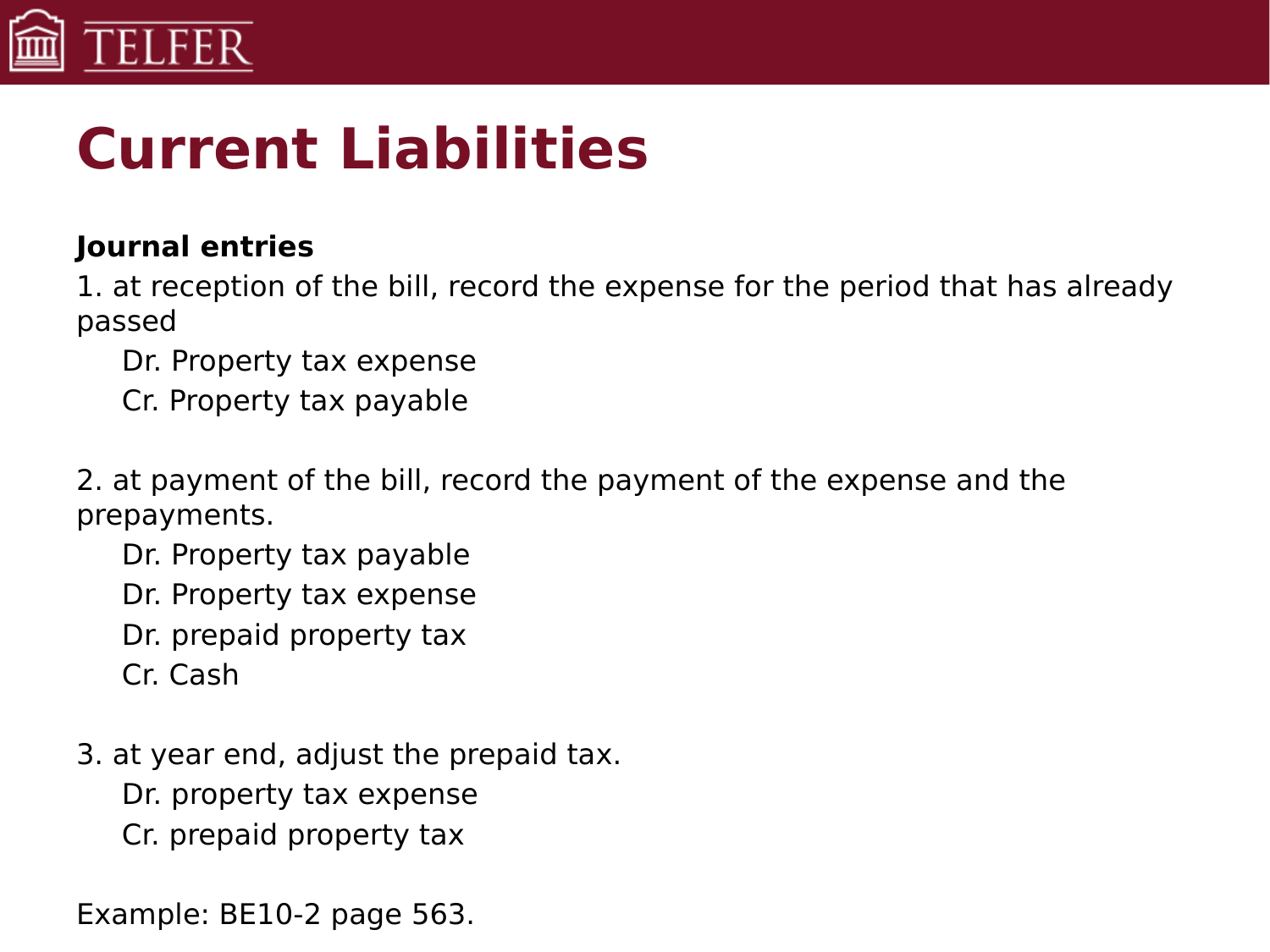

# Current Liabilities
Journal entries
1. at reception of the bill, record the expense for the period that has already passed
	Dr. Property tax expense
		Cr. Property tax payable

2. at payment of the bill, record the payment of the expense and the prepayments.
	Dr. Property tax payable
	Dr. Property tax expense
	Dr. prepaid property tax
		Cr. Cash

3. at year end, adjust the prepaid tax.
	Dr. property tax expense
		Cr. prepaid property tax

Example: BE10-2 page 563.